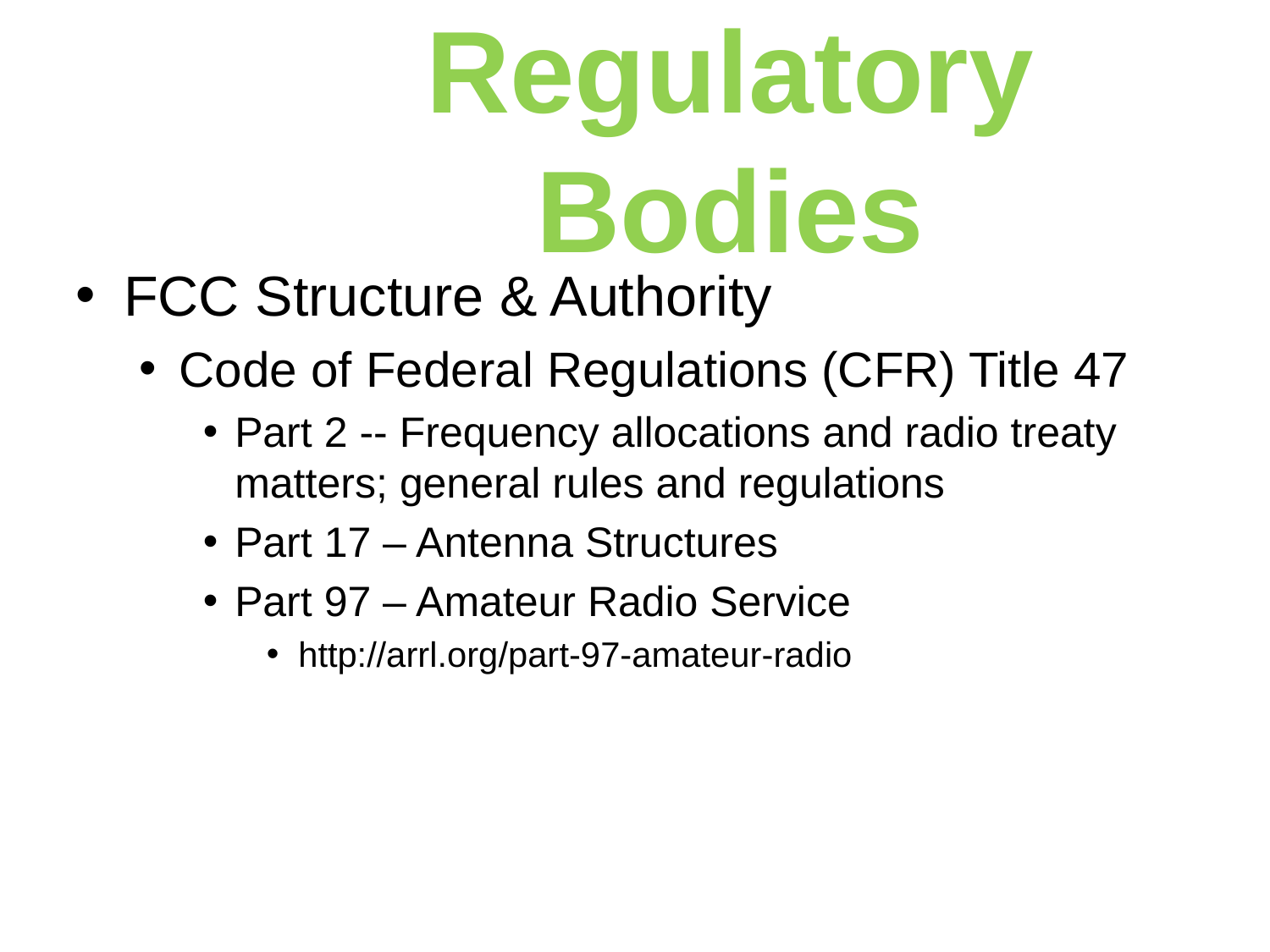

Regulatory Bodies
FCC Structure & Authority
Code of Federal Regulations (CFR) Title 47
Part 2 -- Frequency allocations and radio treaty matters; general rules and regulations
Part 17 – Antenna Structures
Part 97 – Amateur Radio Service
http://arrl.org/part-97-amateur-radio